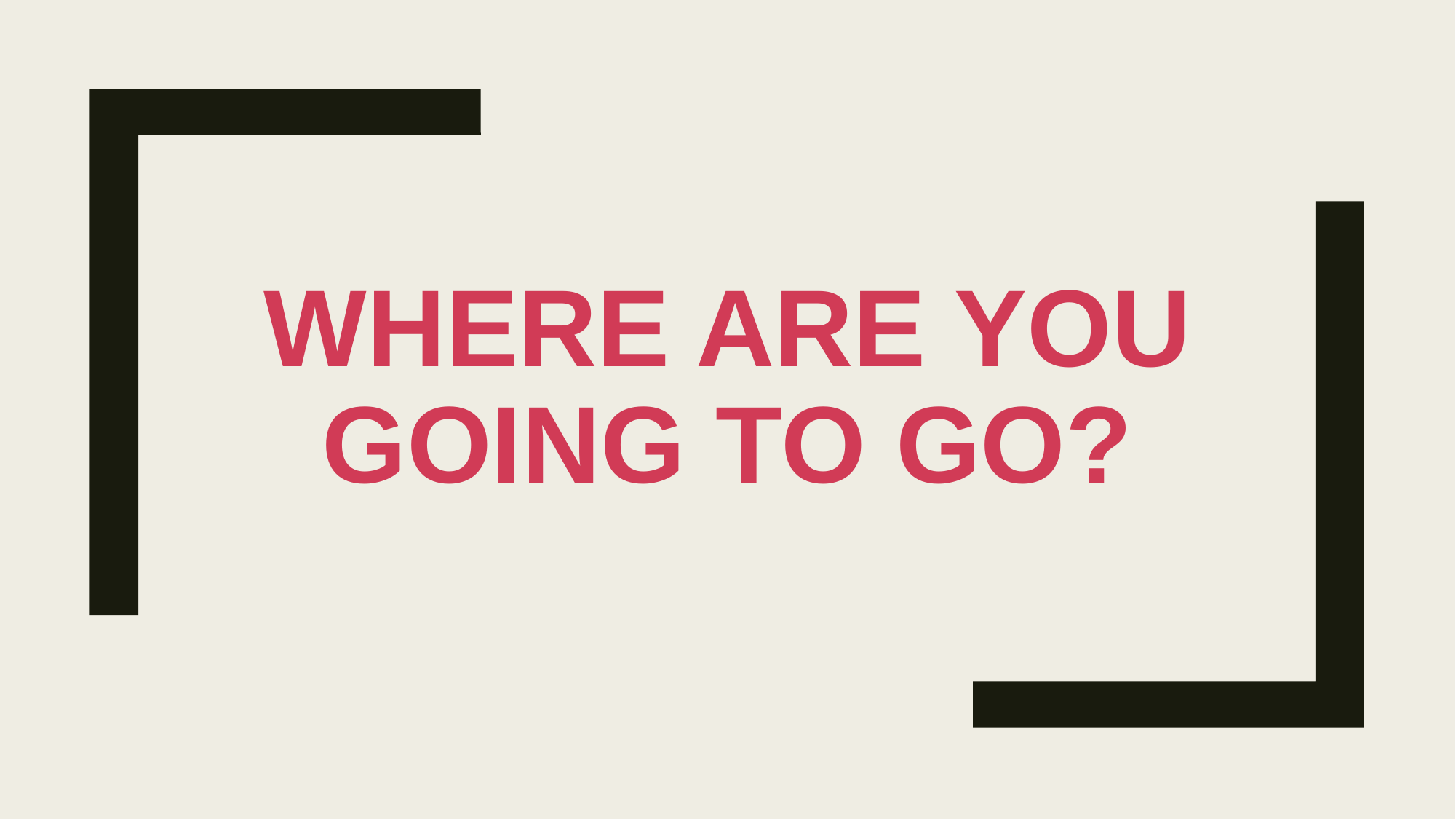

# Where are you going to go?